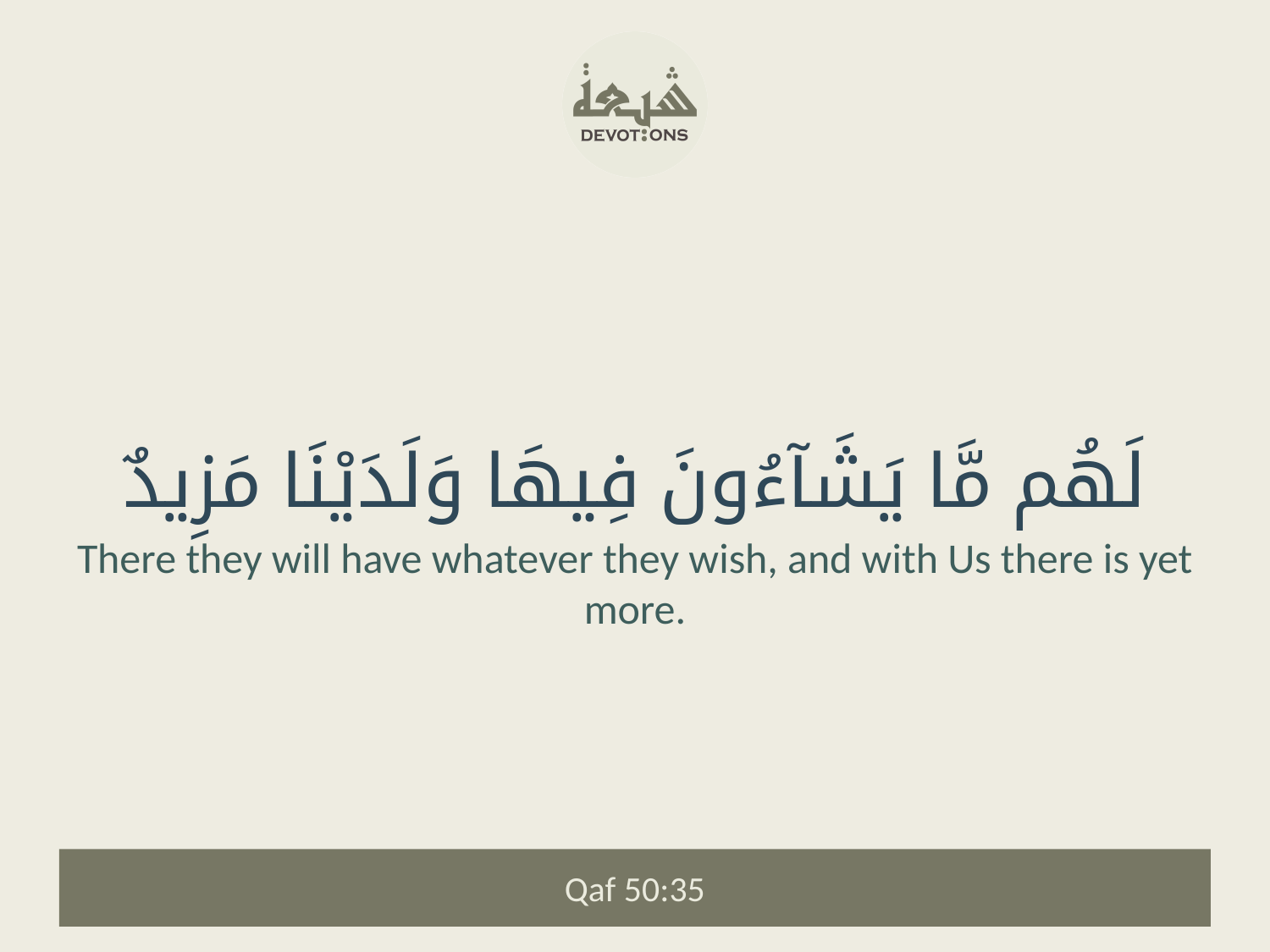

لَهُم مَّا يَشَآءُونَ فِيهَا وَلَدَيْنَا مَزِيدٌ
There they will have whatever they wish, and with Us there is yet more.
Qaf 50:35